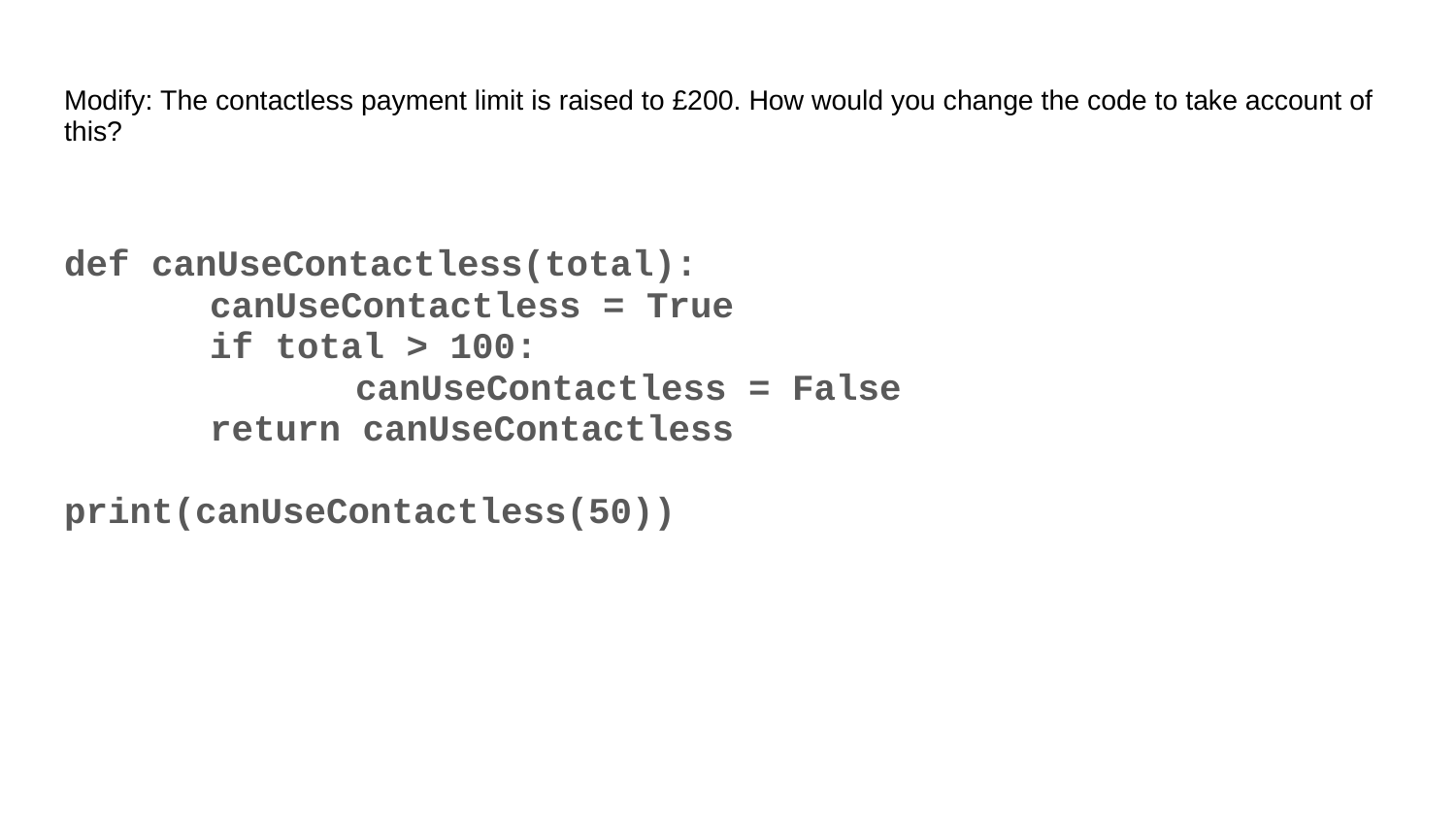

# Modify: The contactless payment limit is raised to £200. How would you change the code to take account of this?
def canUseContactless(total):
	canUseContactless = True
	if total > 100:
		canUseContactless = False
	return canUseContactless

print(canUseContactless(50))